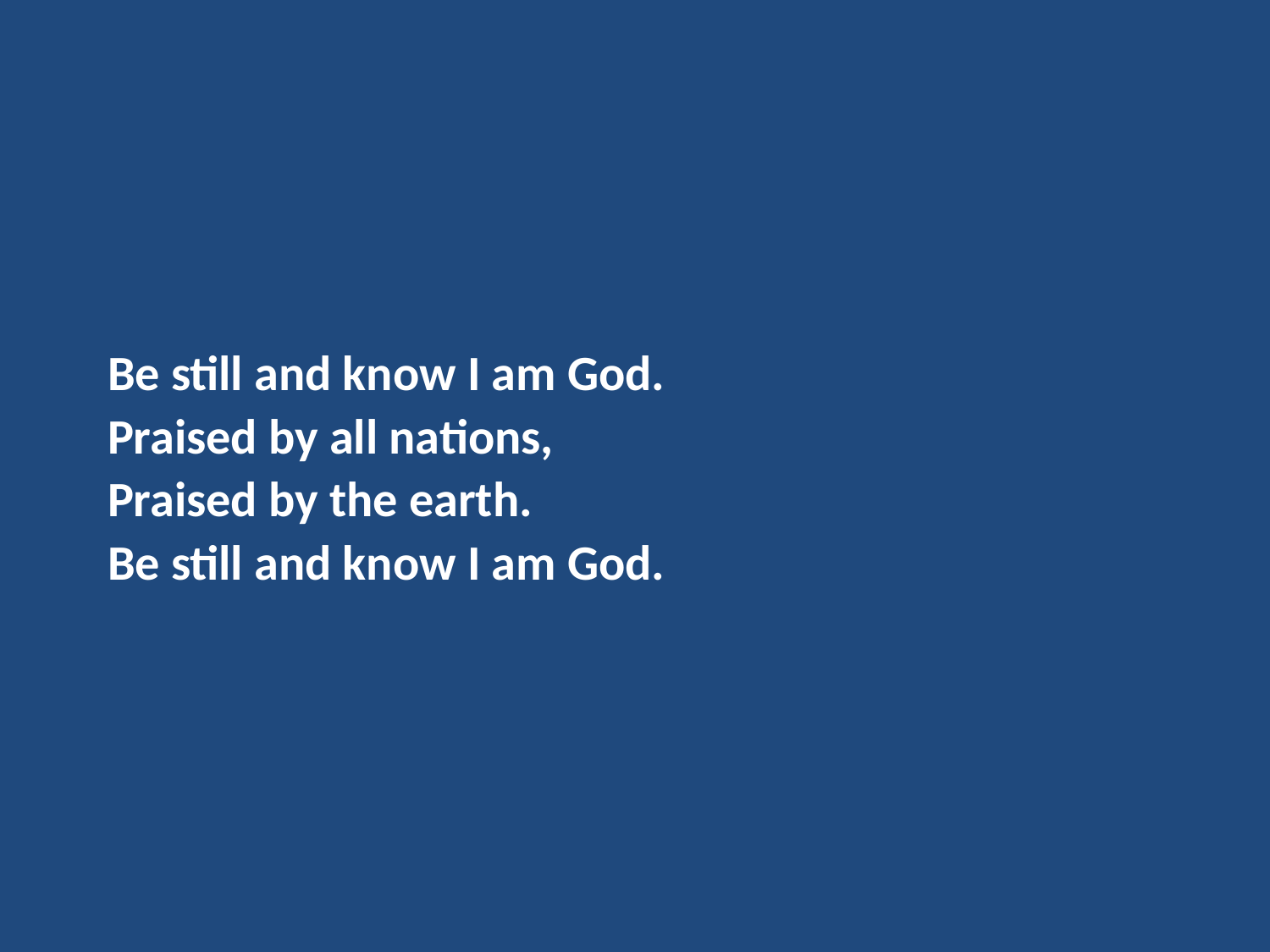

Be still and know I am God.
Praised by all nations,
Praised by the earth.
Be still and know I am God.